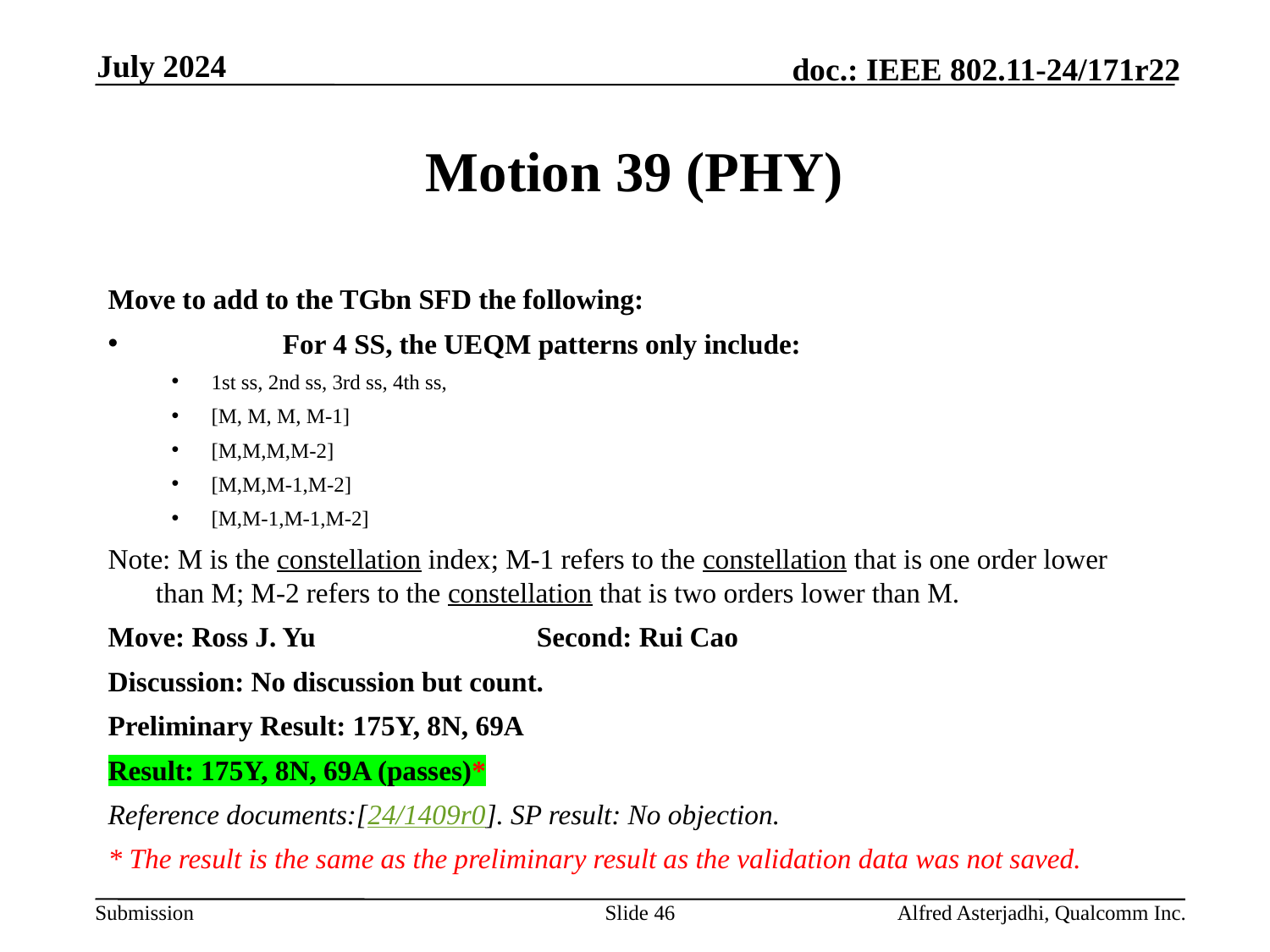

July 2024
# Motion 39 (PHY)
Move to add to the TGbn SFD the following:
	For 4 SS, the UEQM patterns only include:
1st ss, 2nd ss, 3rd ss, 4th ss,
[M, M, M, M-1]
[M,M,M,M-2]
[M,M,M-1,M-2]
[M,M-1,M-1,M-2]
Note: M is the constellation index; M-1 refers to the constellation that is one order lower than M; M-2 refers to the constellation that is two orders lower than M.
Move: Ross J. Yu		Second: Rui Cao
Discussion: No discussion but count.
Preliminary Result: 175Y, 8N, 69A
Result: 175Y, 8N, 69A (passes)*
Reference documents:[24/1409r0]. SP result: No objection.
* The result is the same as the preliminary result as the validation data was not saved.
Slide 46
Alfred Asterjadhi, Qualcomm Inc.